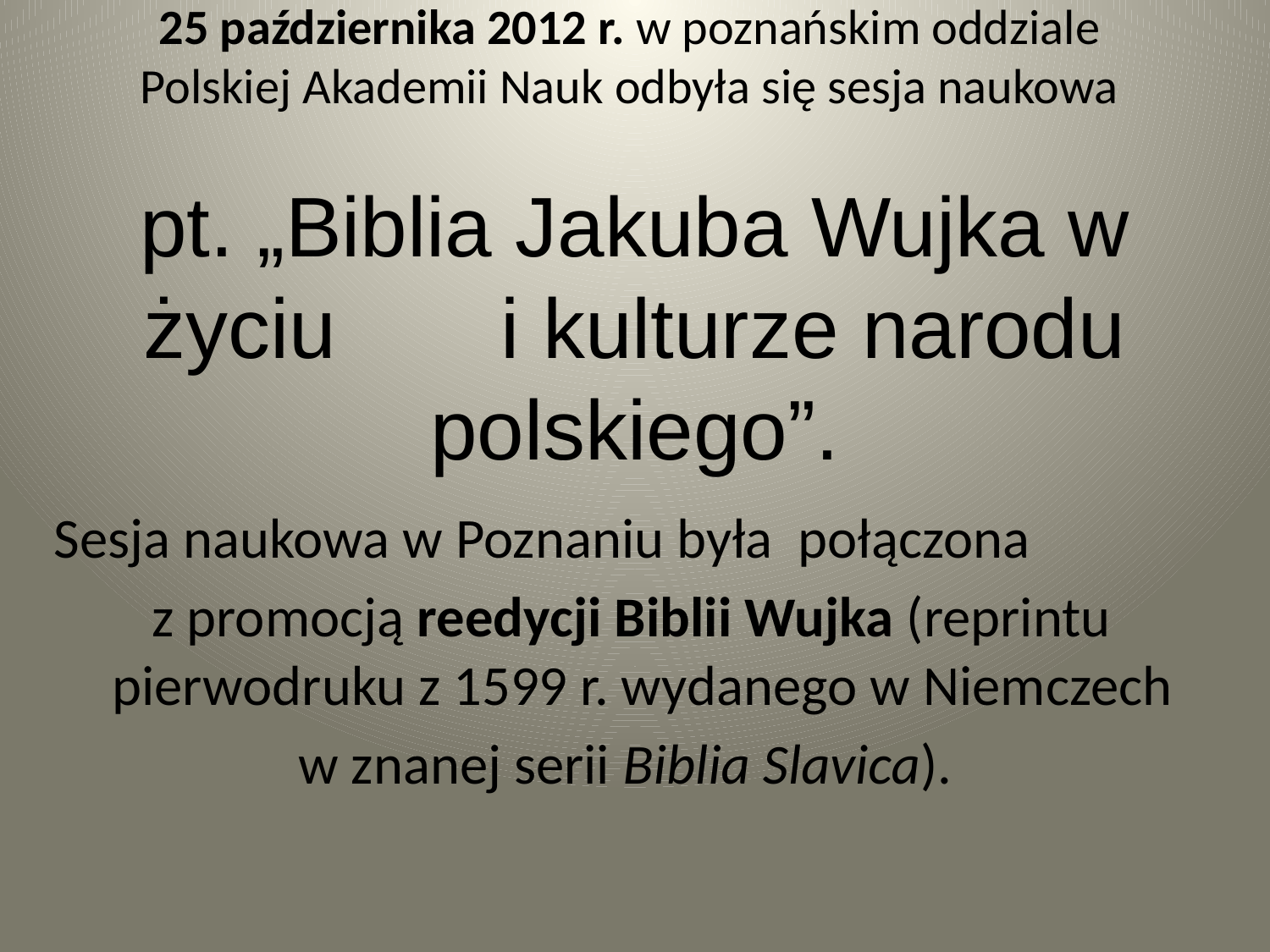

# 25 października 2012 r. w poznańskim oddziale Polskiej Akademii Nauk odbyła się sesja naukowa pt. „Biblia Jakuba Wujka w życiu       i kulturze narodu polskiego”.

Sesja naukowa w Poznaniu była  połączona
 z promocją reedycji Biblii Wujka (reprintu pierwodruku z 1599 r. wydanego w Niemczech
w znanej serii Biblia Slavica).